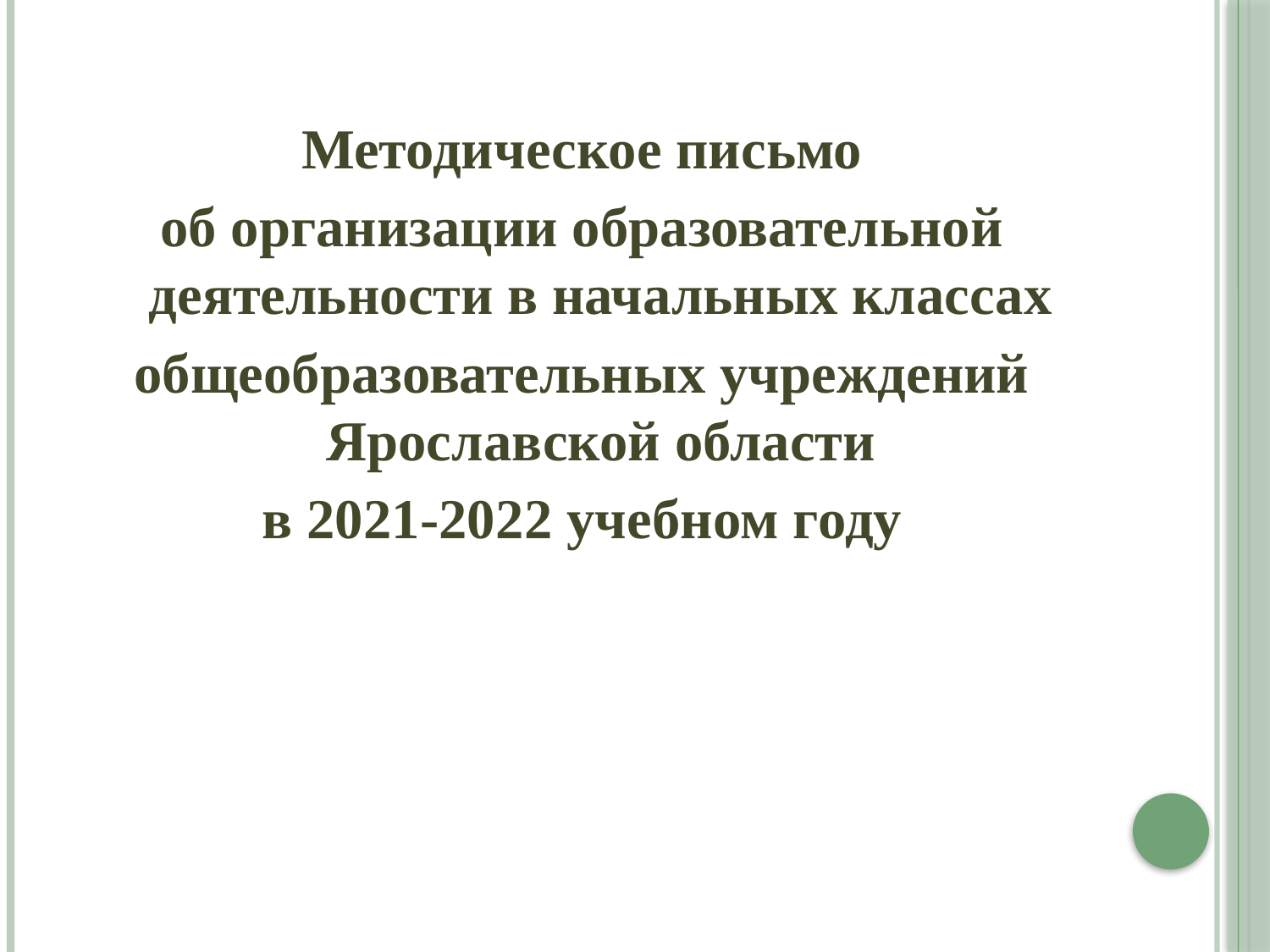

Методическое письмо
об организации образовательной деятельности в начальных классах
общеобразовательных учреждений Ярославской области
в 2021-2022 учебном году